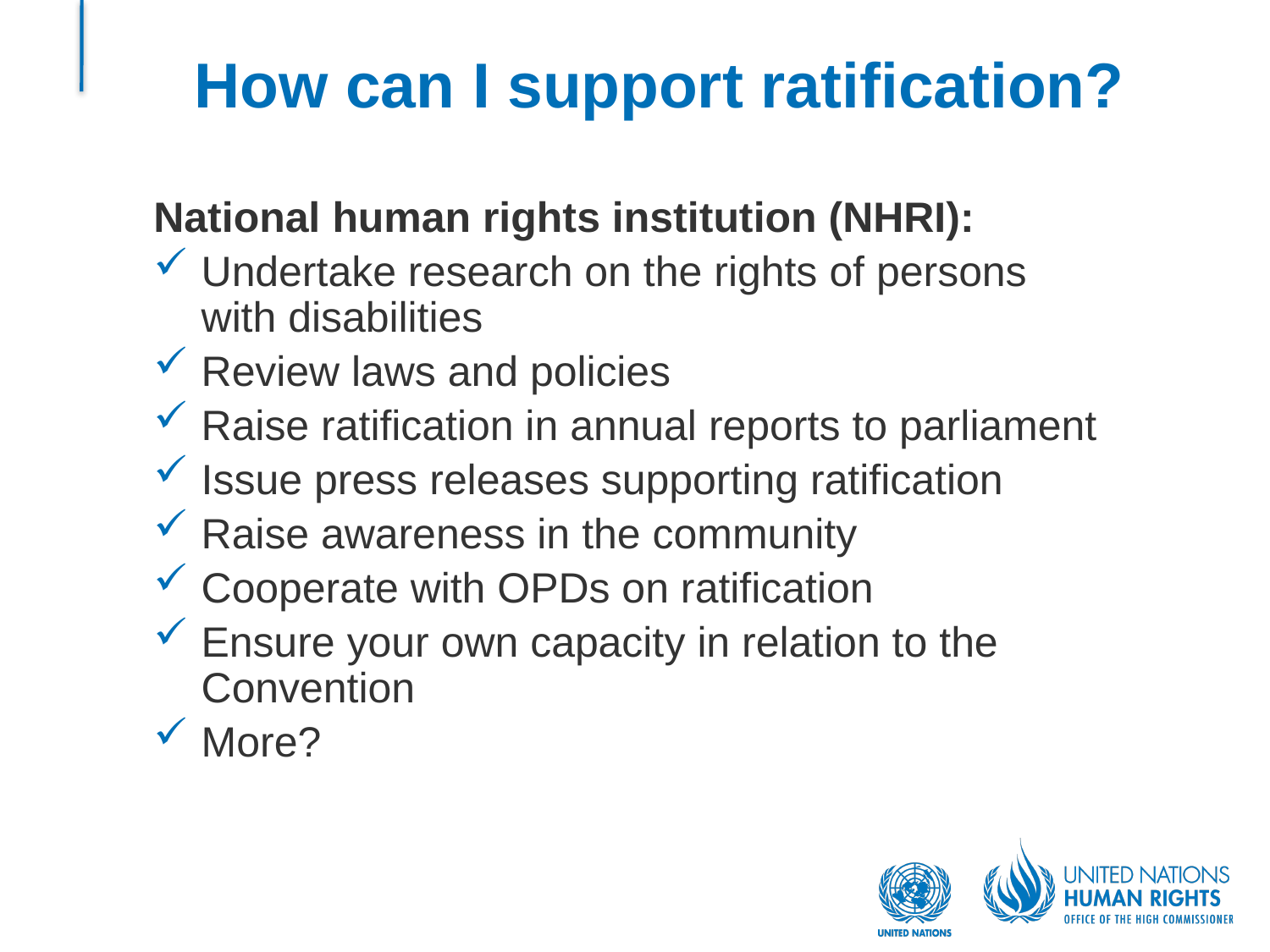

# How can I support ratification?
National human rights institution (NHRI):
Undertake research on the rights of persons with disabilities
Review laws and policies
Raise ratification in annual reports to parliament
Issue press releases supporting ratification
Raise awareness in the community
Cooperate with OPDs on ratification
Ensure your own capacity in relation to the Convention
More?